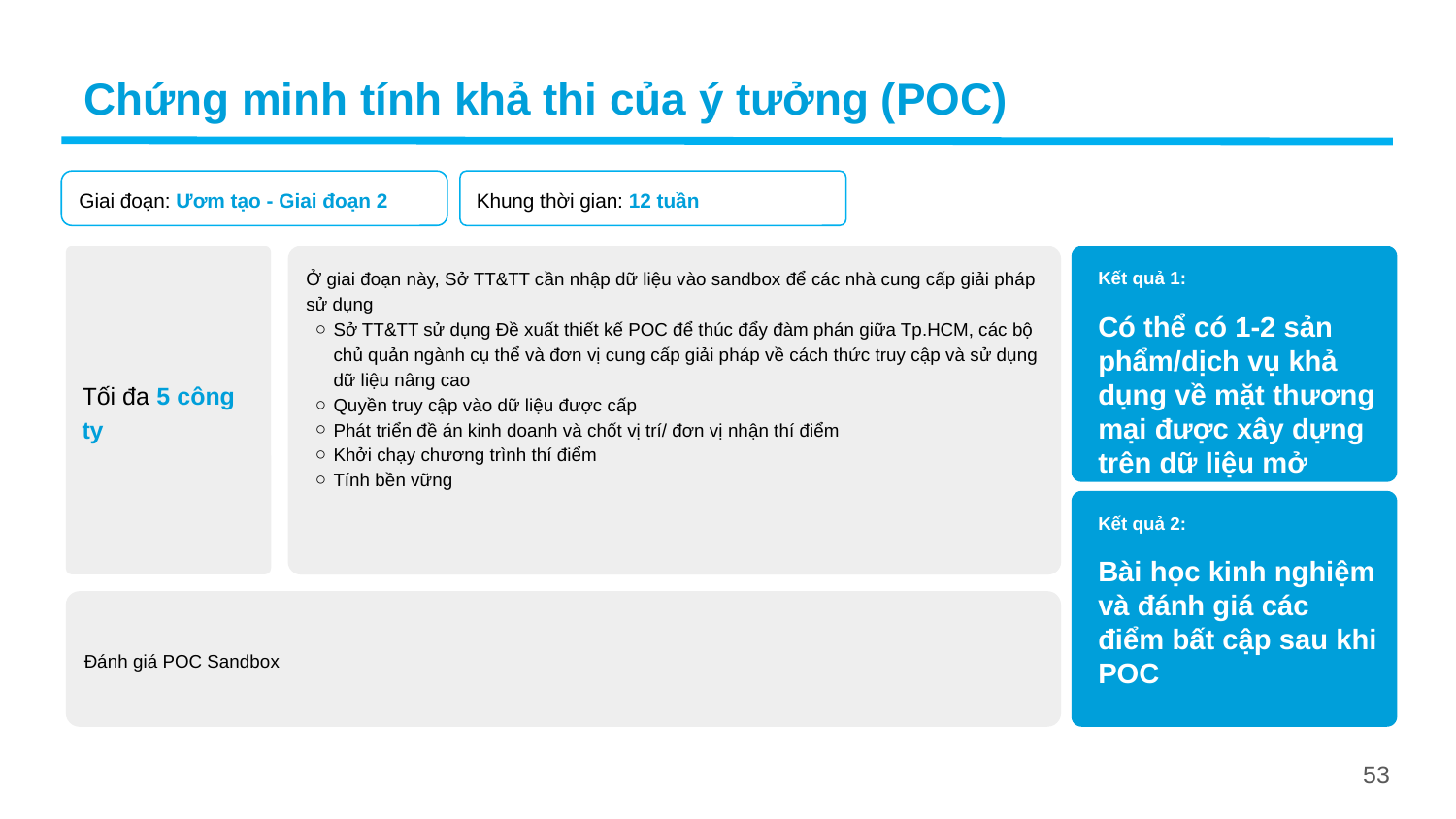

Chứng minh tính khả thi của ý tưởng (POC)
Khung thời gian: 12 tuần
Giai đoạn: Ươm tạo - Giai đoạn 2
Tối đa 5 công ty
Kết quả 1:
Có thể có 1-2 sản phẩm/dịch vụ khả dụng về mặt thương mại được xây dựng trên dữ liệu mở
Ở giai đoạn này, Sở TT&TT cần nhập dữ liệu vào sandbox để các nhà cung cấp giải pháp sử dụng
Sở TT&TT sử dụng Đề xuất thiết kế POC để thúc đẩy đàm phán giữa Tp.HCM, các bộ chủ quản ngành cụ thể và đơn vị cung cấp giải pháp về cách thức truy cập và sử dụng dữ liệu nâng cao
Quyền truy cập vào dữ liệu được cấp
Phát triển đề án kinh doanh và chốt vị trí/ đơn vị nhận thí điểm
Khởi chạy chương trình thí điểm
Tính bền vững
Kết quả 2:
Bài học kinh nghiệm và đánh giá các điểm bất cập sau khi POC

Đánh giá POC Sandbox
53